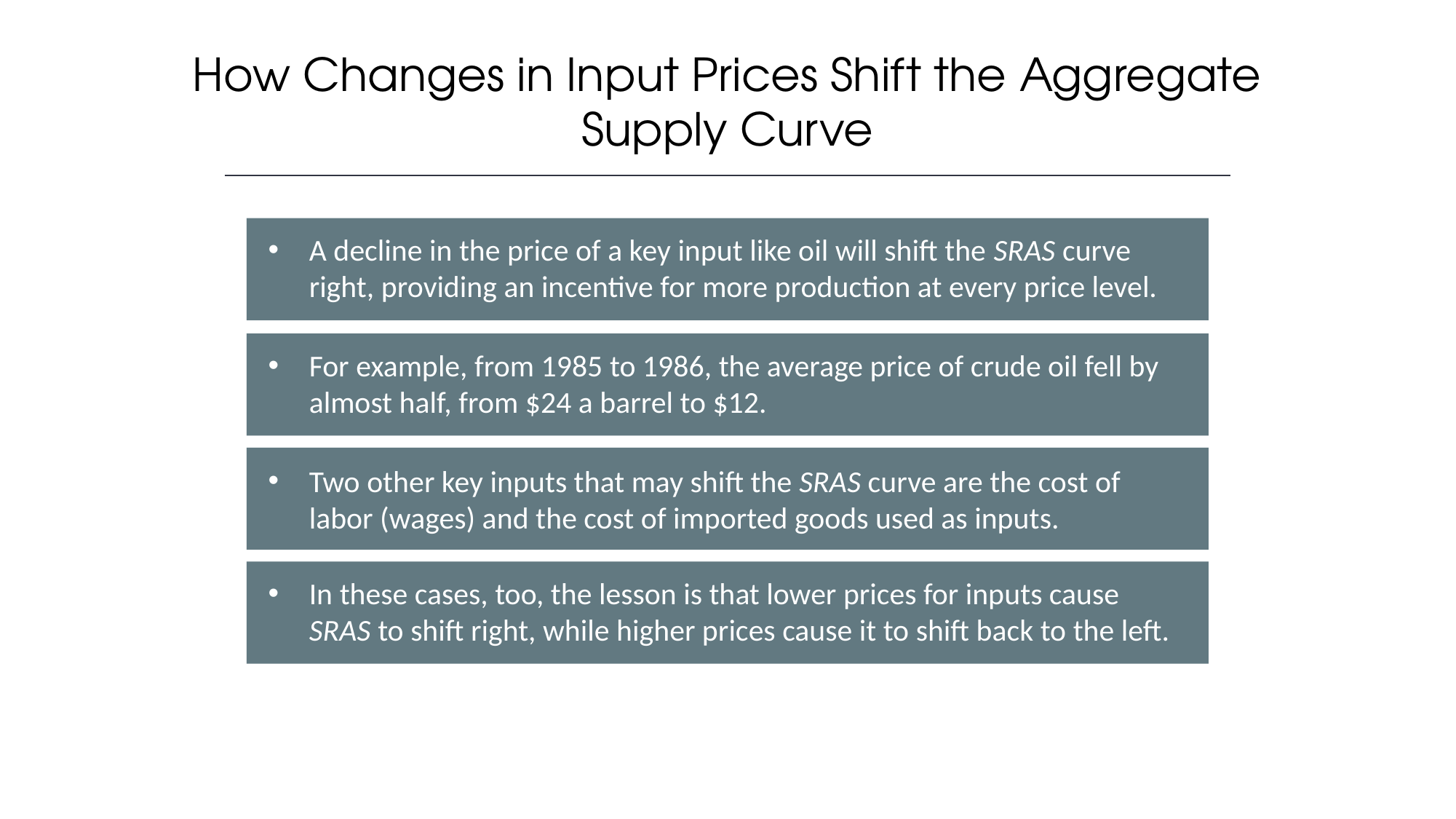

How Changes in Input Prices Shift the Aggregate Supply Curve
HAWKES LEARNING

A decline in the price of a key input like oil will shift the SRAS curve right, providing an incentive for more production at every price level.

For example, from 1985 to 1986, the average price of crude oil fell by almost half, from $24 a barrel to $12.

Two other key inputs that may shift the SRAS curve are the cost of labor (wages) and the cost of imported goods used as inputs.

In these cases, too, the lesson is that lower prices for inputs cause SRAS to shift right, while higher prices cause it to shift back to the left.